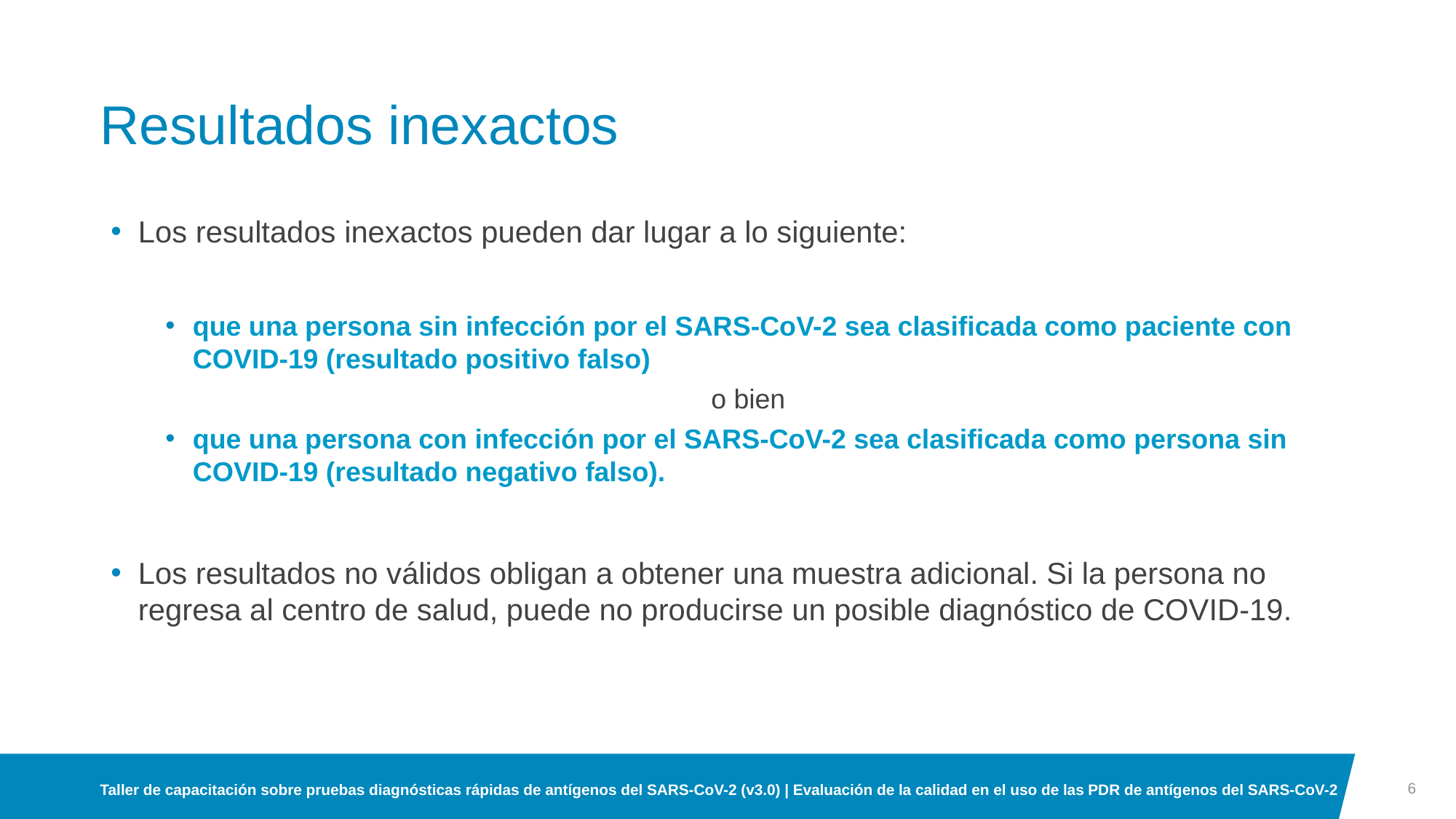

# Resultados inexactos
Los resultados inexactos pueden dar lugar a lo siguiente:

que una persona sin infección por el SARS-CoV-2 sea clasificada como paciente con COVID-19 (resultado positivo falso)
					o bien
que una persona con infección por el SARS-CoV-2 sea clasificada como persona sin COVID-19 (resultado negativo falso).

Los resultados no válidos obligan a obtener una muestra adicional. Si la persona no regresa al centro de salud, puede no producirse un posible diagnóstico de COVID-19.

6
Taller de capacitación sobre pruebas diagnósticas rápidas de antígenos del SARS-CoV-2 (v3.0) | Evaluación de la calidad en el uso de las PDR de antígenos del SARS-CoV-2